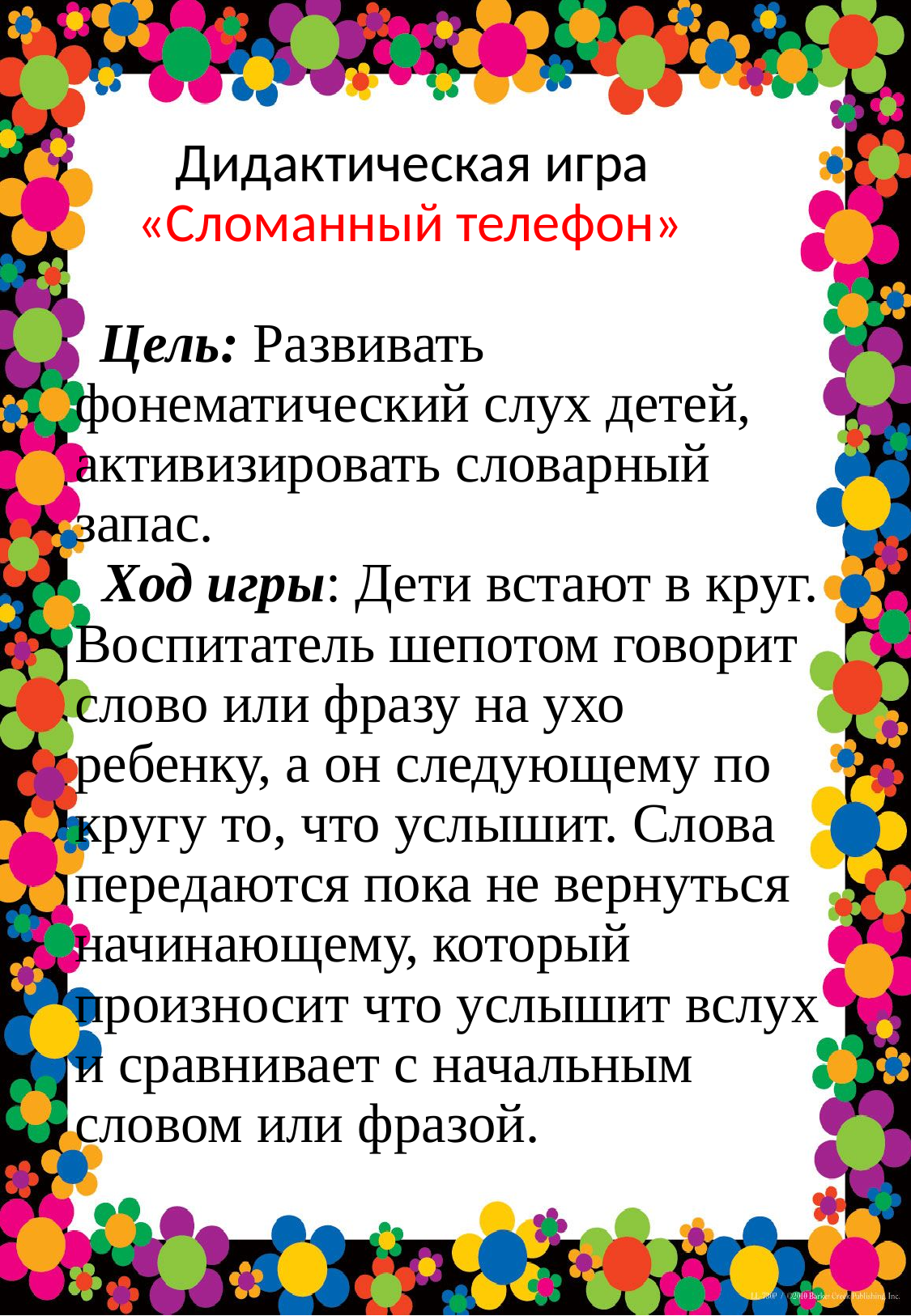

# Дидактическая игра «Сломанный телефон» Цель: Развивать фонематический слух детей, активизировать словарный запас. Ход игры: Дети встают в круг. Воспитатель шепотом говорит слово или фразу на ухо ребенку, а он следующему по кругу то, что услышит. Слова передаются пока не вернуться начинающему, который произносит что услышит вслух и сравнивает с начальным словом или фразой.